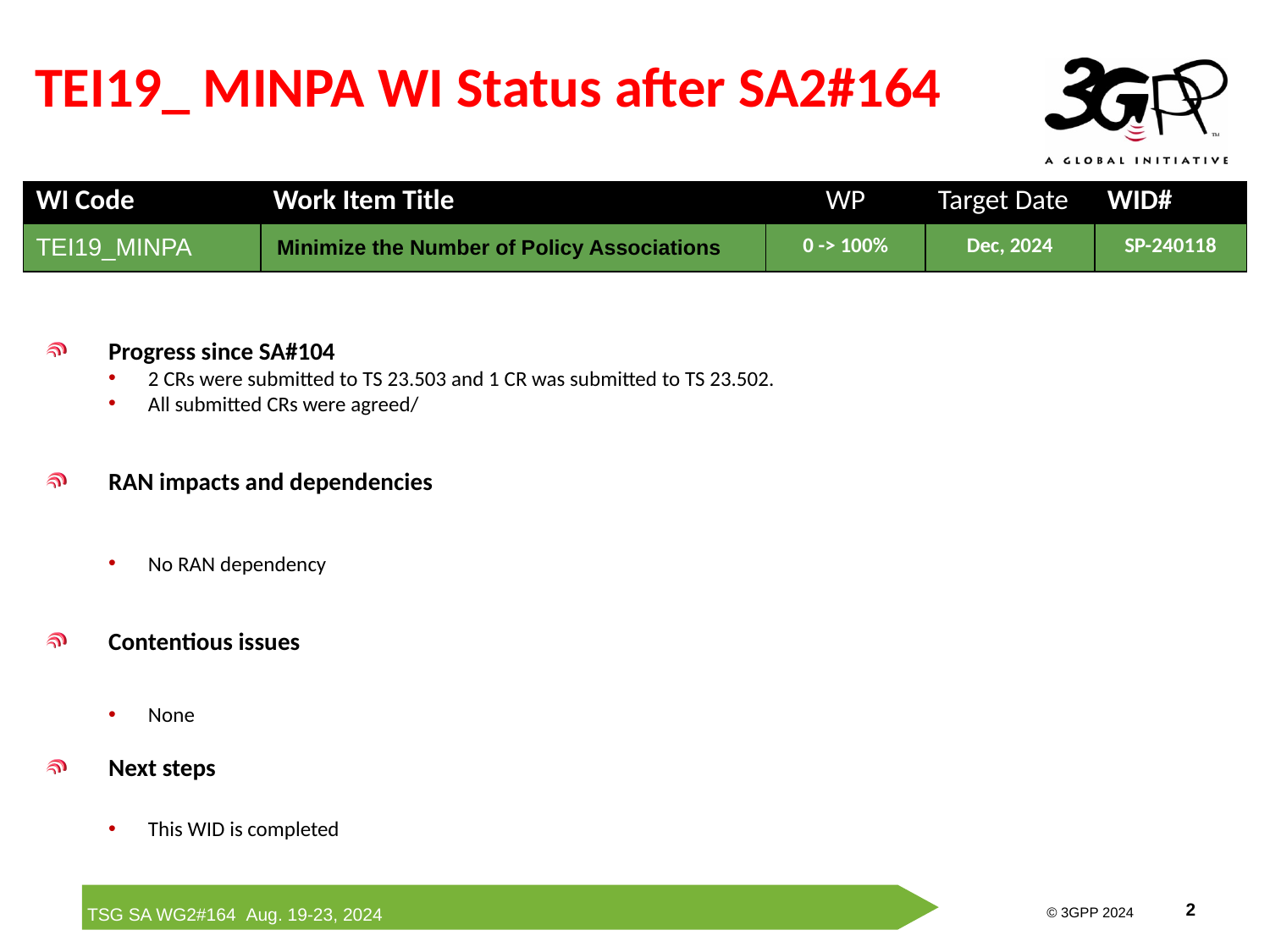

# TEI19_ MINPA WI Status after SA2#164
| WI Code | Work Item Title | WP | Target Date | WID# |
| --- | --- | --- | --- | --- |
| TEI19\_MINPA | Minimize the Number of Policy Associations | 0 -> 100% | Dec, 2024 | SP-240118 |
Progress since SA#104
2 CRs were submitted to TS 23.503 and 1 CR was submitted to TS 23.502.
All submitted CRs were agreed/

RAN impacts and dependencies

No RAN dependency

Contentious issues

None

Next steps

This WID is completed